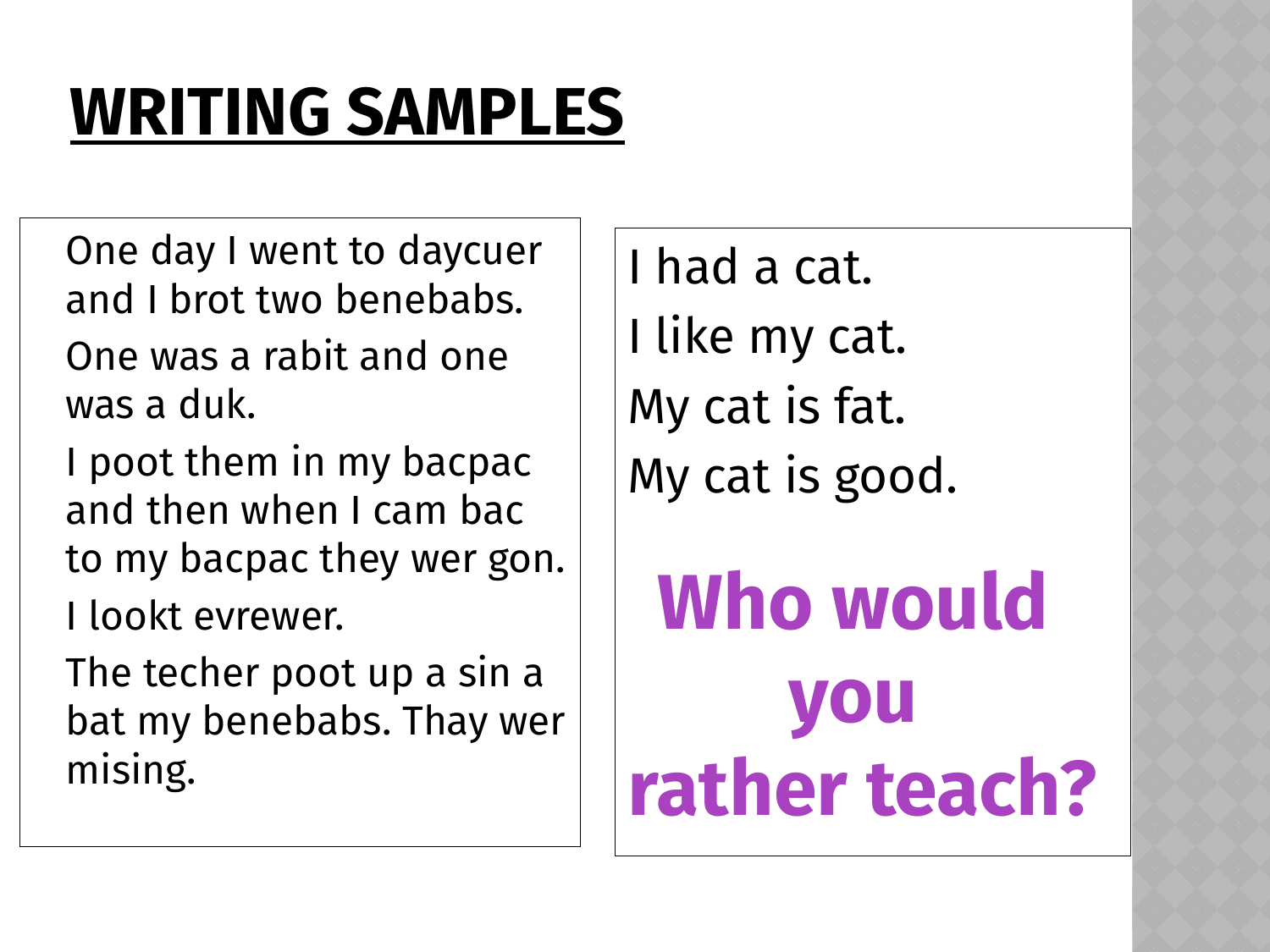

# Writing samples
	One day I went to daycuer and I brot two benebabs.
	One was a rabit and one was a duk.
	I poot them in my bacpac and then when I cam bac to my bacpac they wer gon.
	I lookt evrewer.
	The techer poot up a sin a bat my benebabs. Thay wer mising.
I had a cat.
I like my cat.
My cat is fat.
My cat is good.
Who would you
 rather teach?